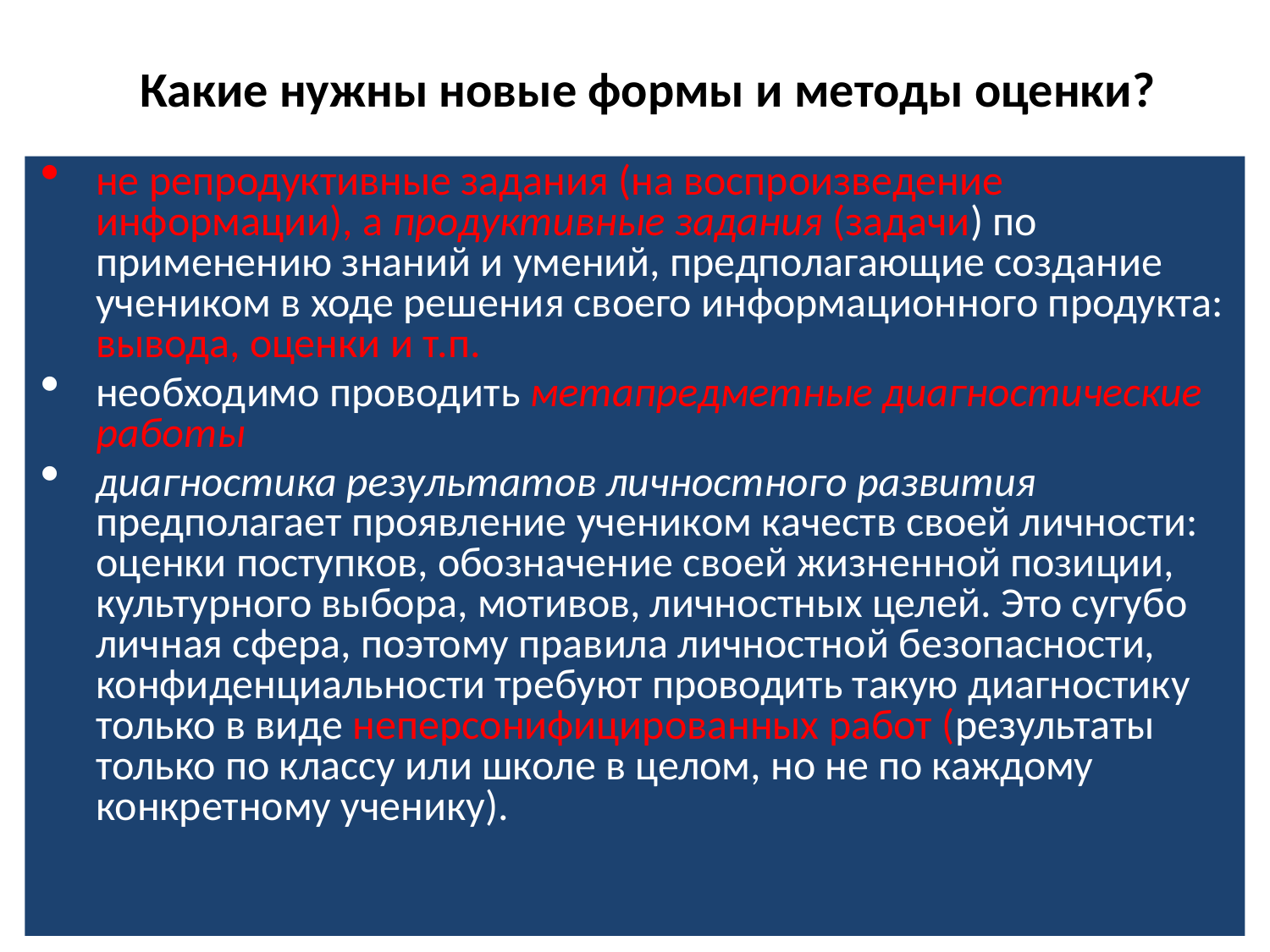

# Какие нужны новые формы и методы оценки?
не репродуктивные задания (на воспроизведение информации), а продуктивные задания (задачи) по применению знаний и умений, предполагающие создание учеником в ходе решения своего информационного продукта: вывода, оценки и т.п.
необходимо проводить метапредметные диагностические работы
диагностика результатов личностного развития предполагает проявление учеником качеств своей личности: оценки поступков, обозначение своей жизненной позиции, культурного выбора, мотивов, личностных целей. Это сугубо личная сфера, поэтому правила личностной безопасности, конфиденциальности требуют проводить такую диагностику только в виде неперсонифицированных работ (результаты только по классу или школе в целом, но не по каждому конкретному ученику).